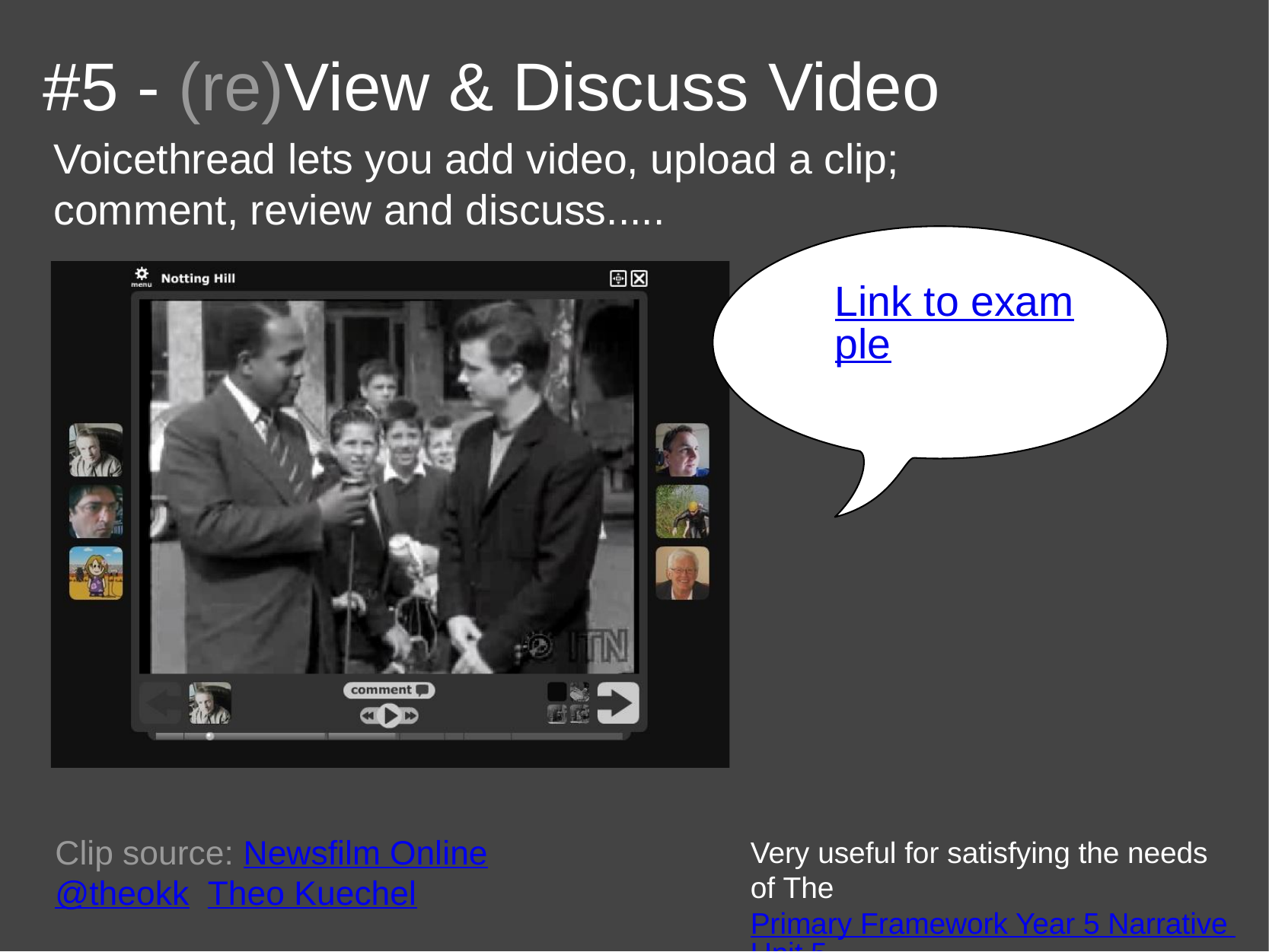

# #5 - (re)View & Discuss Video
Voicethread lets you add video, upload a clip;
comment, review and discuss.....

Link to example

Clip source: Newsfilm Online
@theokk  Theo Kuechel
Very useful for satisfying the needs of The Primary Framework Year 5 Narrative Unit 5.